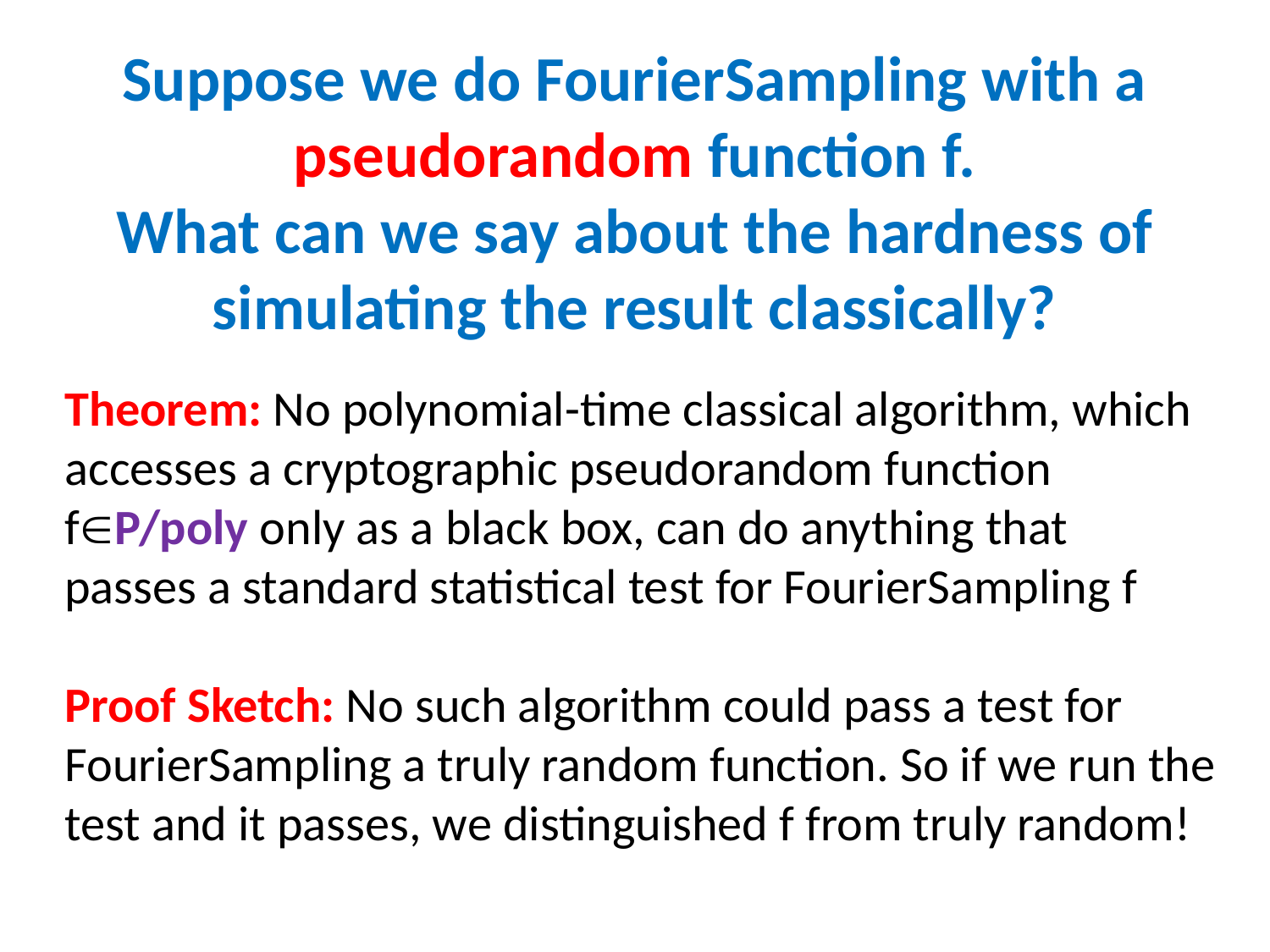

Suppose we do FourierSampling with a pseudorandom function f.
What can we say about the hardness of simulating the result classically?
Theorem: No polynomial-time classical algorithm, which accesses a cryptographic pseudorandom function f∈P/poly only as a black box, can do anything that passes a standard statistical test for FourierSampling f
Proof Sketch: No such algorithm could pass a test for FourierSampling a truly random function. So if we run the test and it passes, we distinguished f from truly random!